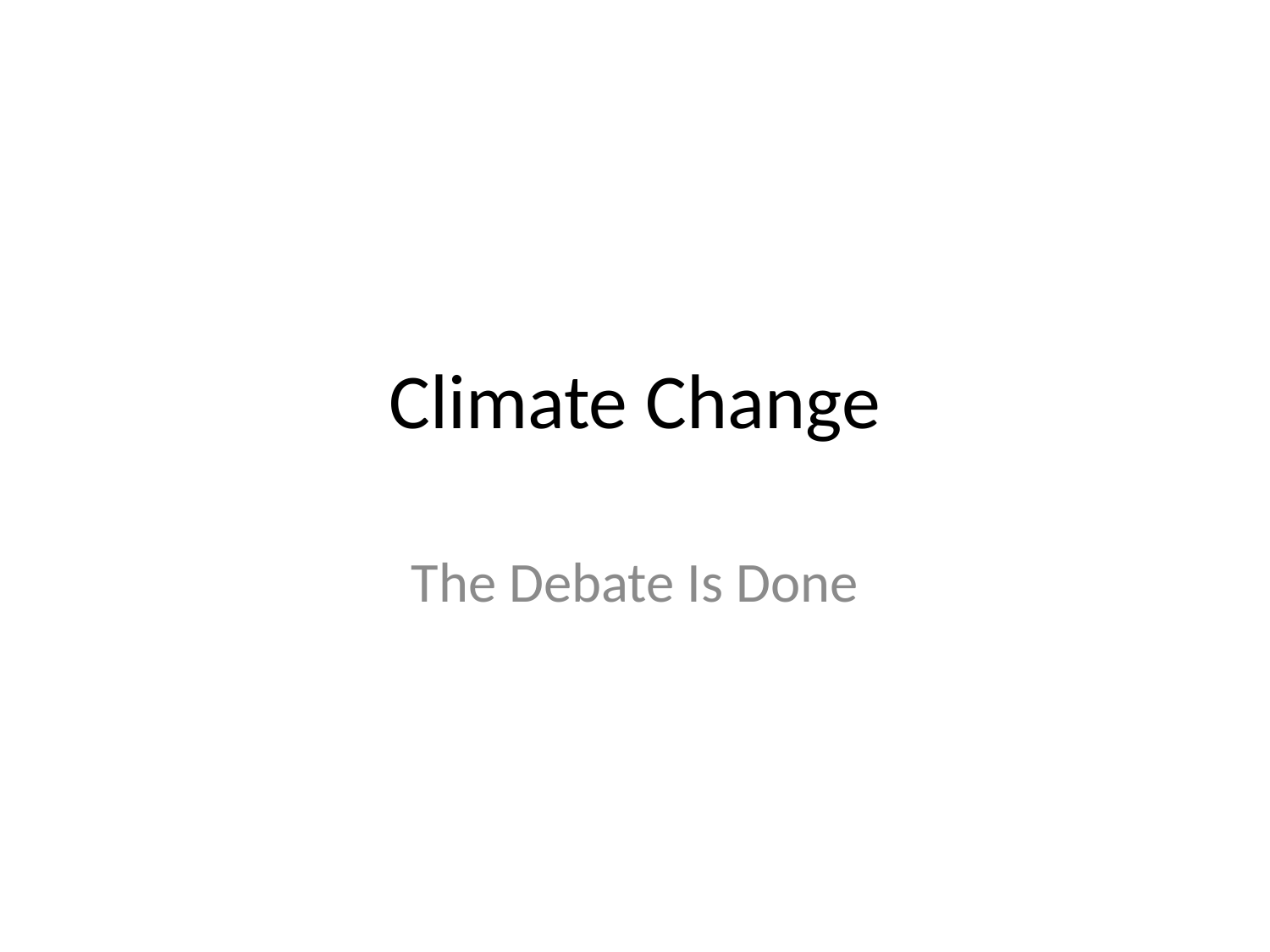

# Climate Change
The Debate Is Done